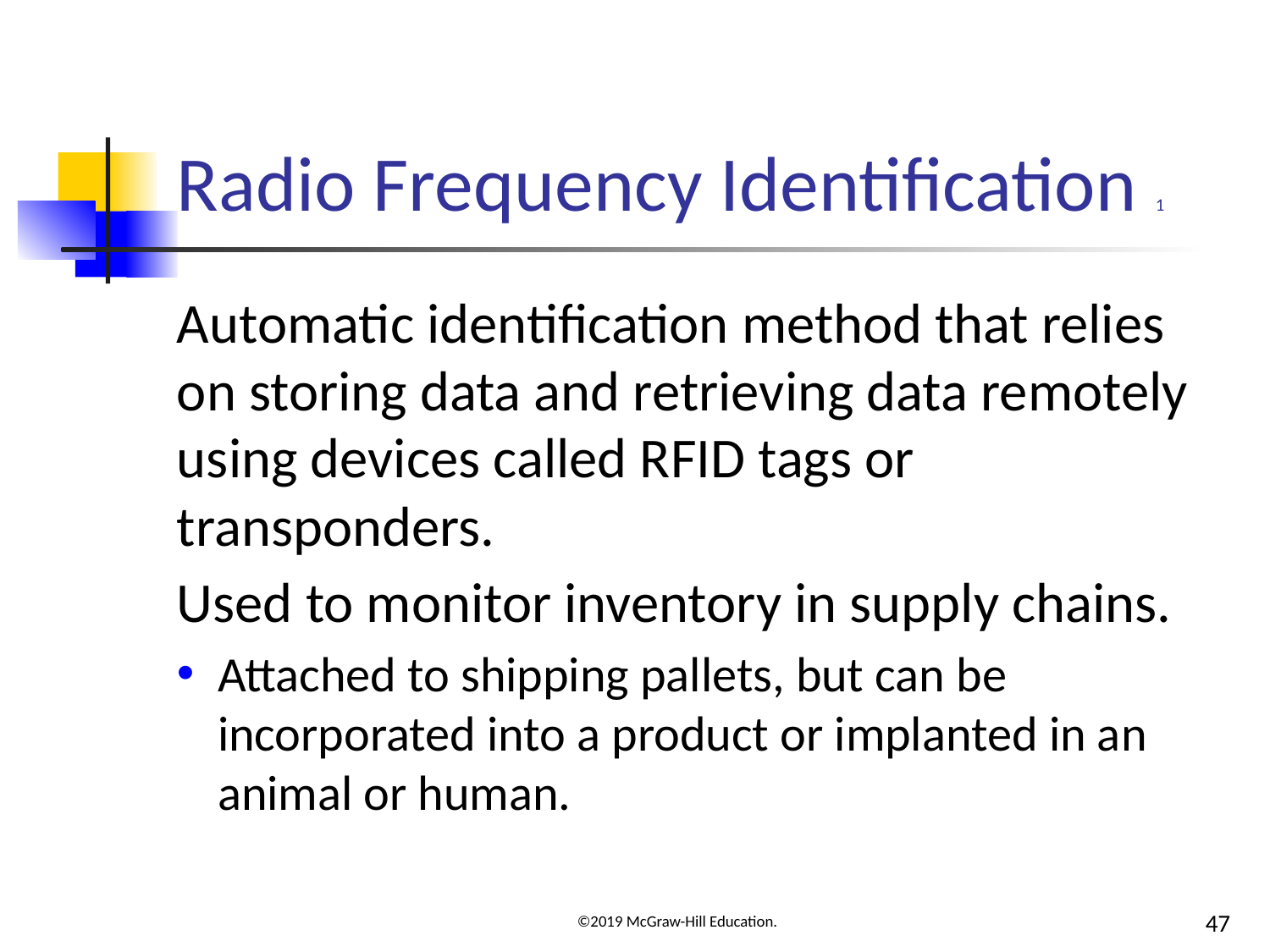

# Radio Frequency Identification 1
Automatic identification method that relies on storing data and retrieving data remotely using devices called RFID tags or transponders.
Used to monitor inventory in supply chains.
Attached to shipping pallets, but can be incorporated into a product or implanted in an animal or human.